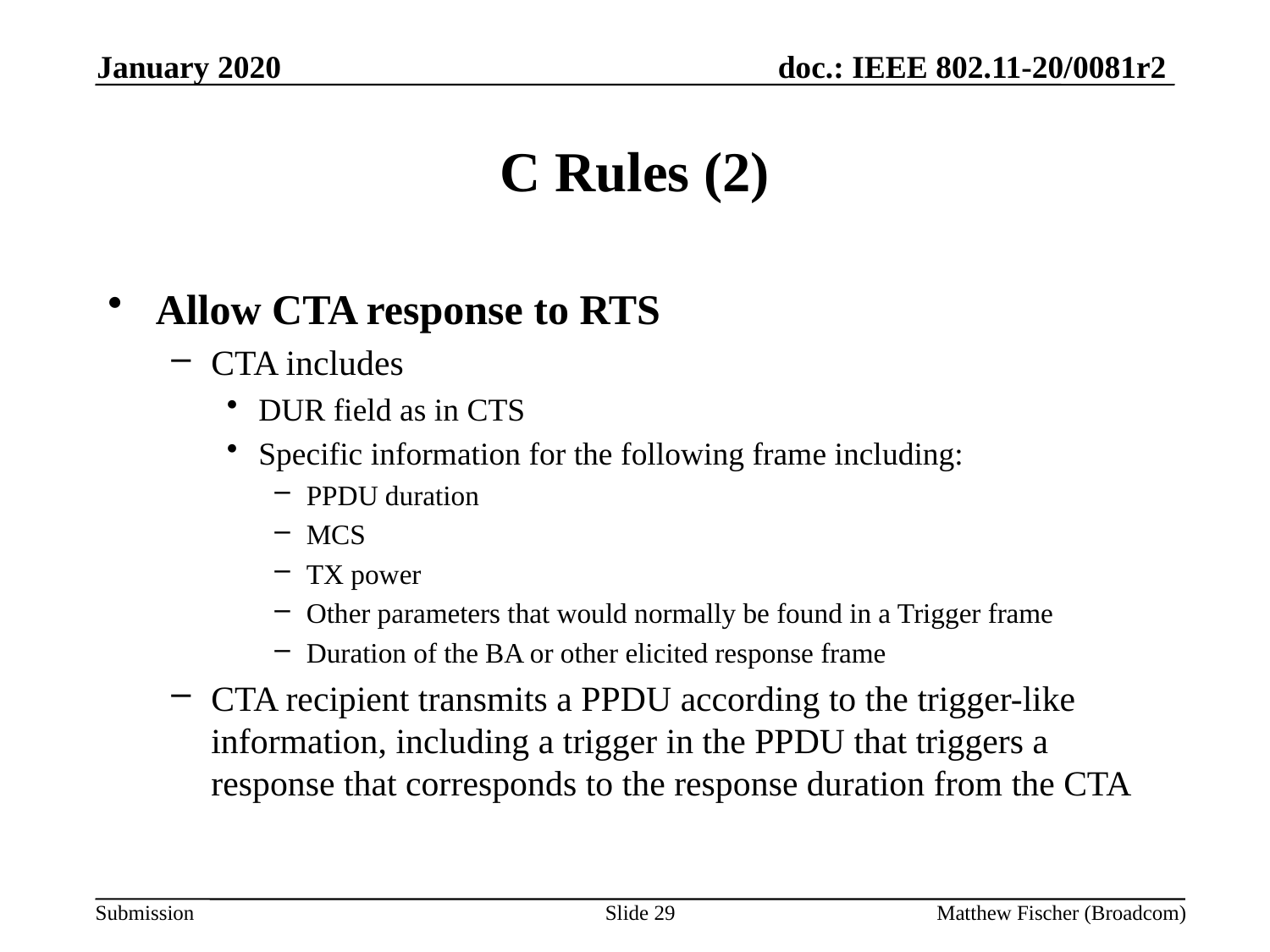

January 2020
# C Rules (2)
Allow CTA response to RTS
CTA includes
DUR field as in CTS
Specific information for the following frame including:
PPDU duration
MCS
TX power
Other parameters that would normally be found in a Trigger frame
Duration of the BA or other elicited response frame
CTA recipient transmits a PPDU according to the trigger-like information, including a trigger in the PPDU that triggers a response that corresponds to the response duration from the CTA
Slide 29
Matthew Fischer (Broadcom)